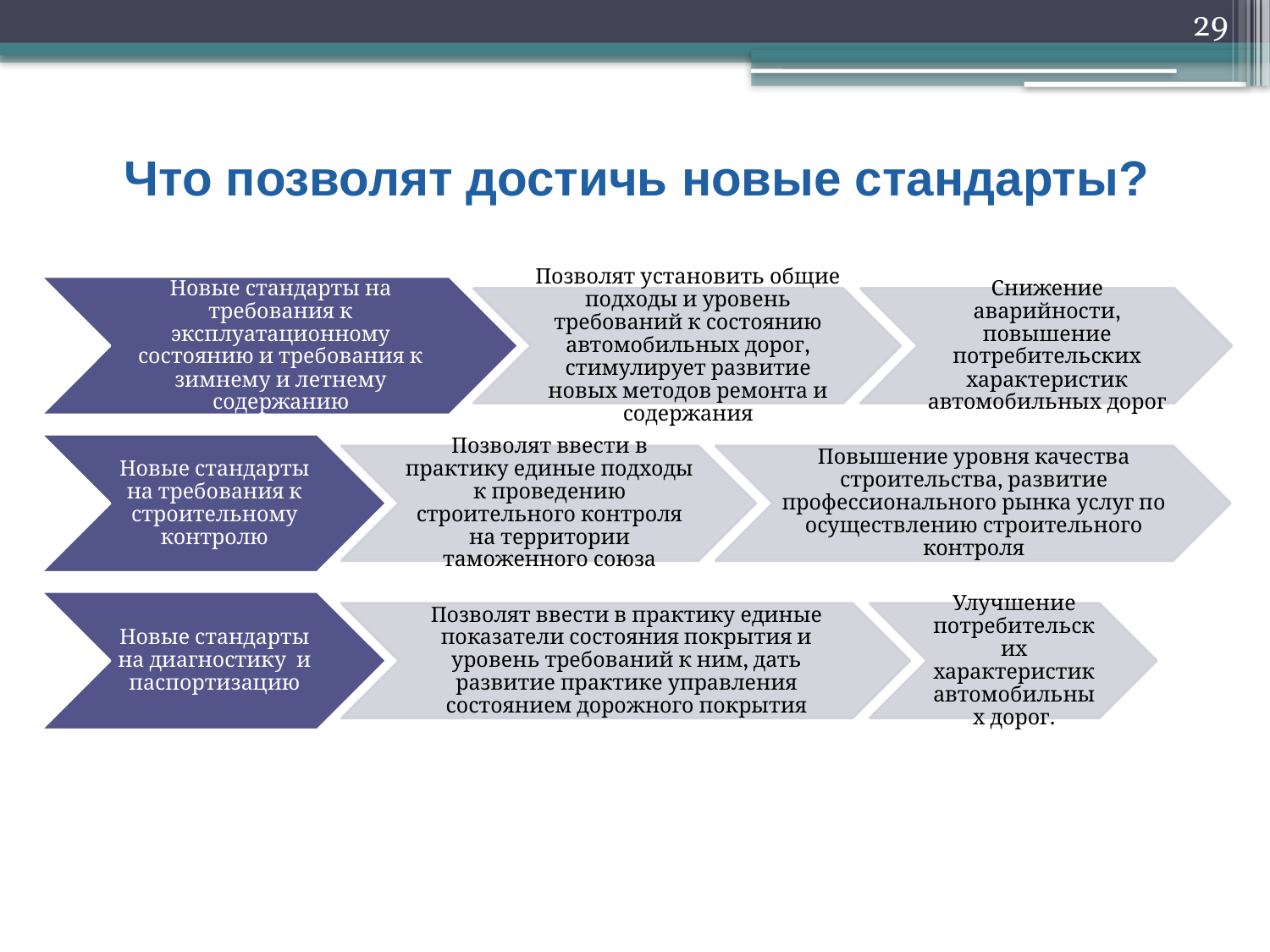

29
Что позволят достичь новые стандарты?
Новые стандарты на требования к эксплуатационному состоянию и требования к зимнему и летнему содержанию
Позволят установить общие подходы и уровень требований к состоянию автомобильных дорог, стимулирует развитие новых методов ремонта и содержания
Снижение аварийности, повышение потребительских характеристик автомобильных дорог
Новые стандарты на требования к строительному контролю
Позволят ввести в практику единые подходы к проведению строительного контроля на территории таможенного союза
Повышение уровня качества строительства, развитие профессионального рынка услуг по осуществлению строительного контроля
Новые стандарты на диагностику  и паспортизацию
Позволят ввести в практику единые показатели состояния покрытия и уровень требований к ним, дать развитие практике управления состоянием дорожного покрытия
Улучшение потребительских характеристик автомобильных дорог.